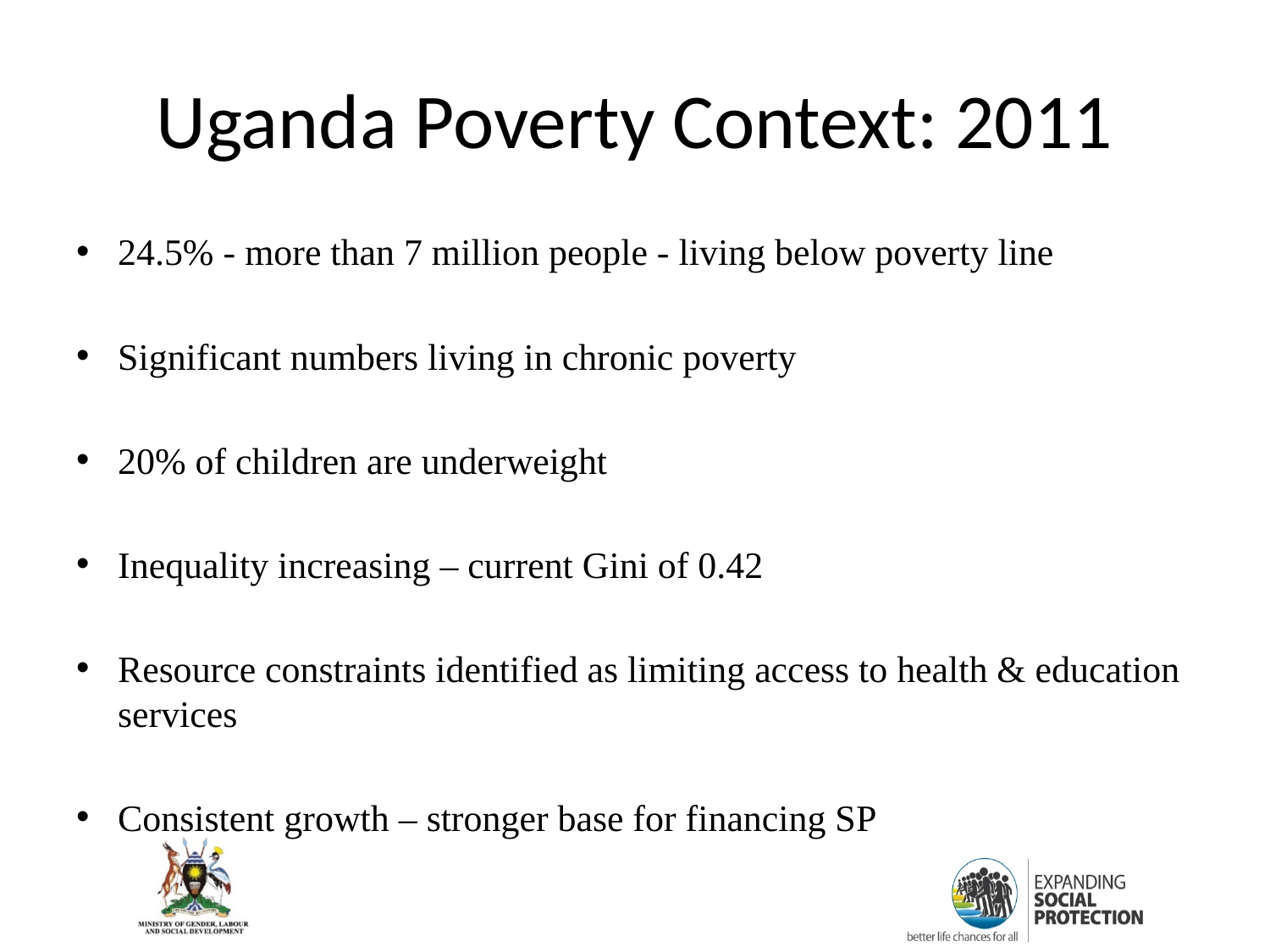

# Uganda Poverty Context: 2011
24.5% - more than 7 million people - living below poverty line

Significant numbers living in chronic poverty

20% of children are underweight

Inequality increasing – current Gini of 0.42

Resource constraints identified as limiting access to health & education services

Consistent growth – stronger base for financing SP